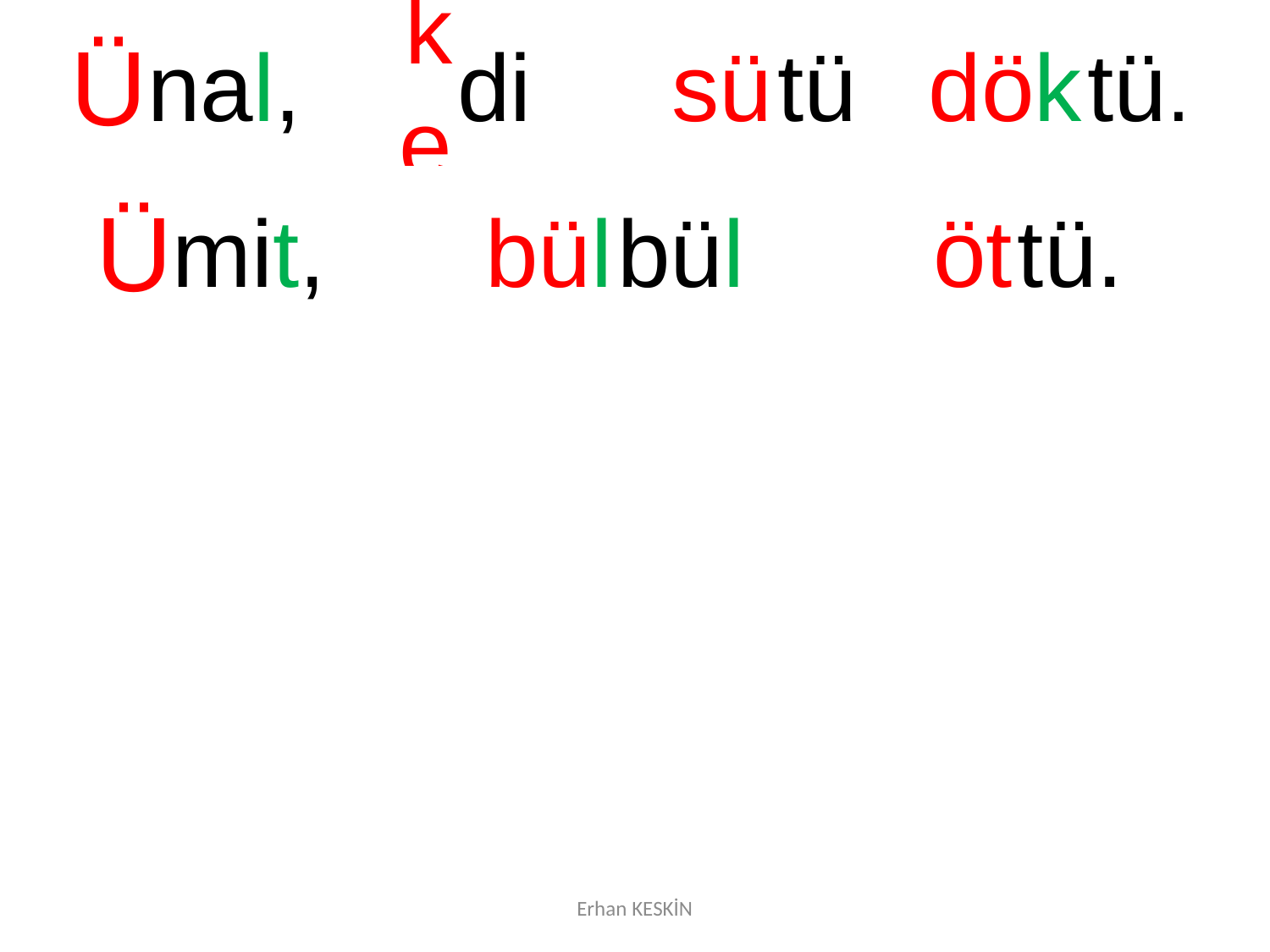

Ü
nal,
ke
di
sü
tü
dök
tü.
Ü
mit,
bül
bül
öt
tü.
Erhan KESKİN